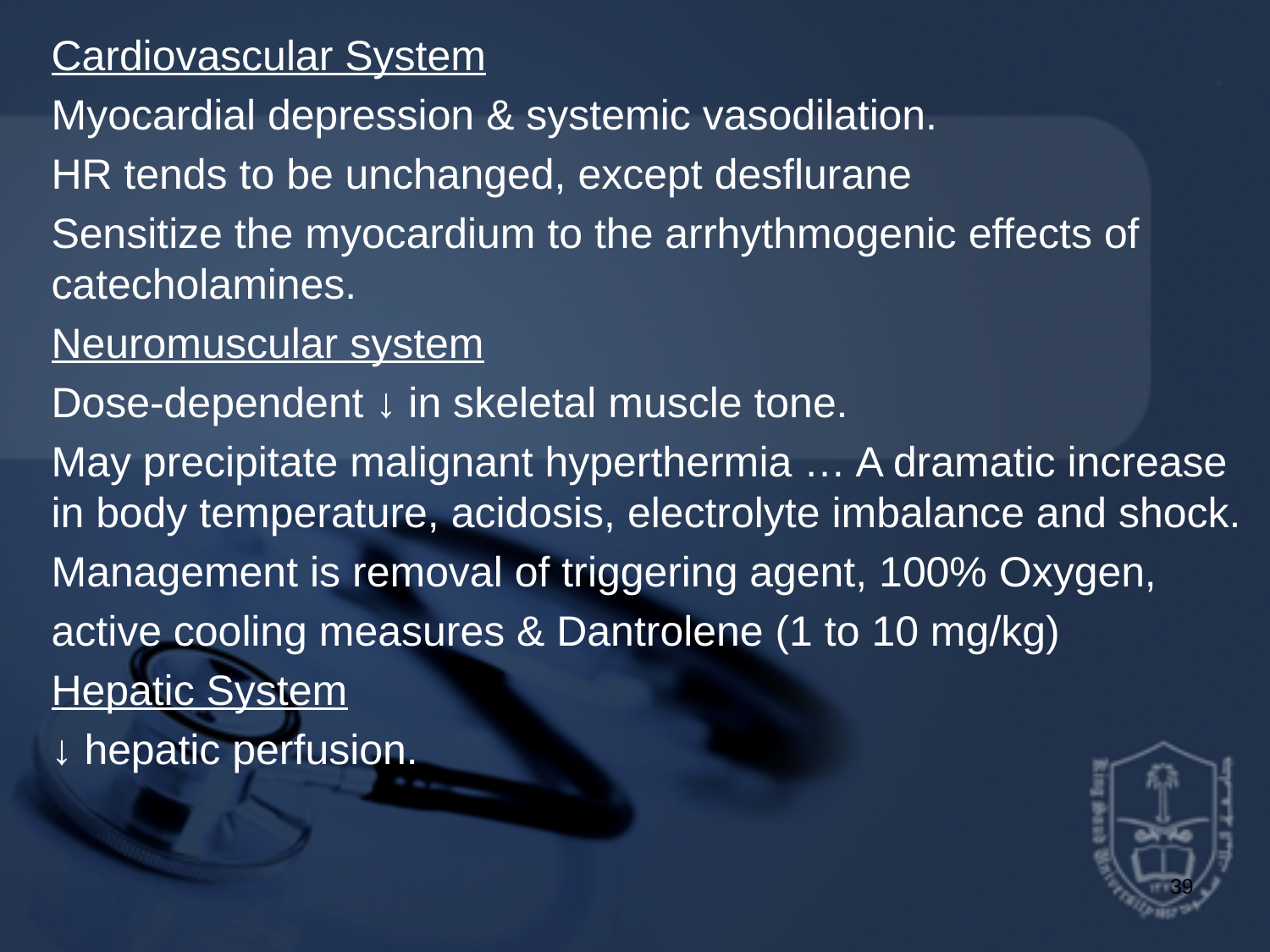

Cardiovascular System
Myocardial depression & systemic vasodilation.
HR tends to be unchanged, except desflurane
Sensitize the myocardium to the arrhythmogenic effects of catecholamines.
Neuromuscular system
Dose-dependent ↓ in skeletal muscle tone.
May precipitate malignant hyperthermia … A dramatic increase in body temperature, acidosis, electrolyte imbalance and shock.
Management is removal of triggering agent, 100% Oxygen,
active cooling measures & Dantrolene (1 to 10 mg/kg)
Hepatic System
↓ hepatic perfusion.

39